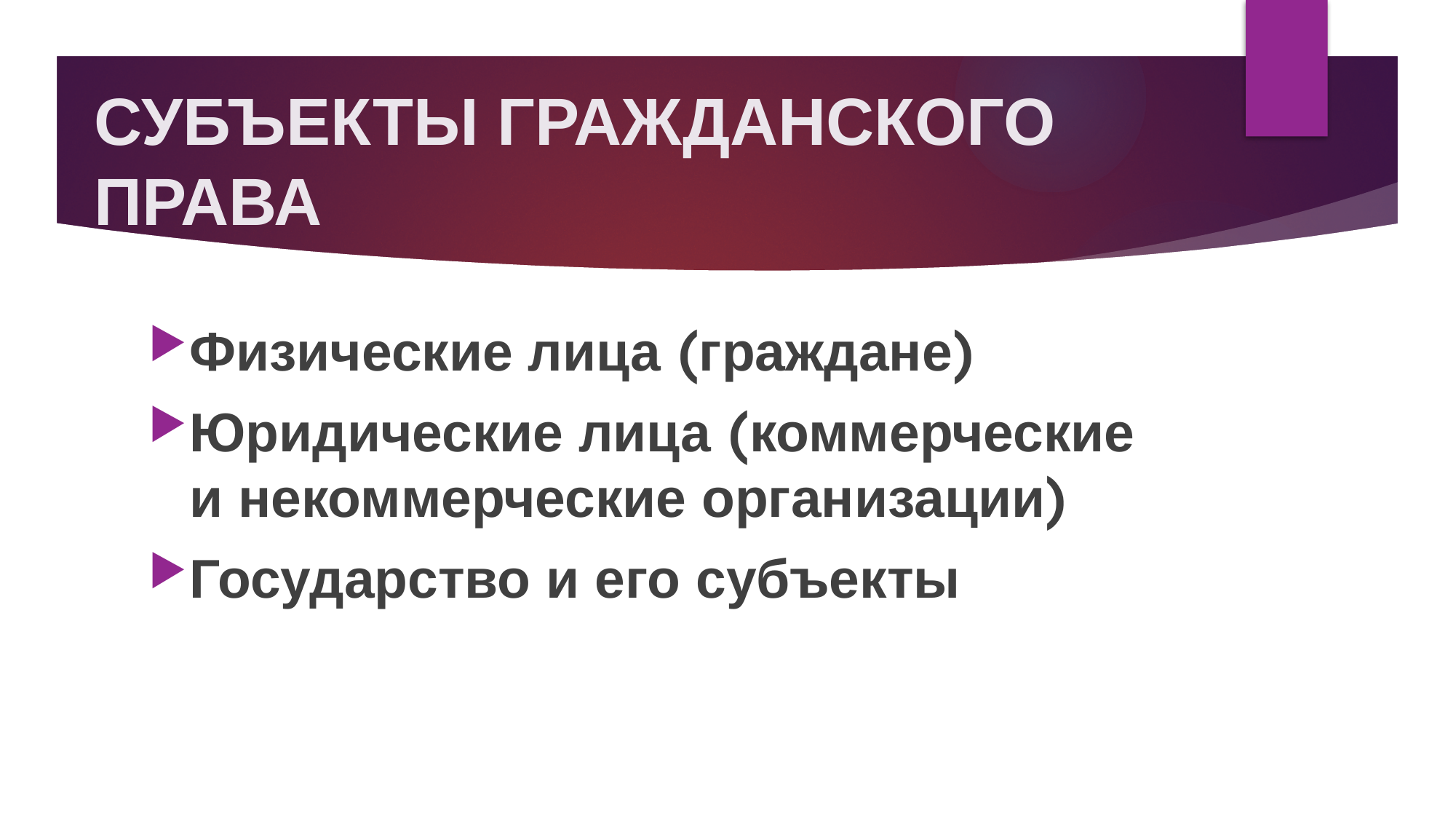

# СУБЪЕКТЫ ГРАЖДАНСКОГО ПРАВА
Физические лица (граждане)
Юридические лица (коммерческие и некоммерческие организации)
Государство и его субъекты